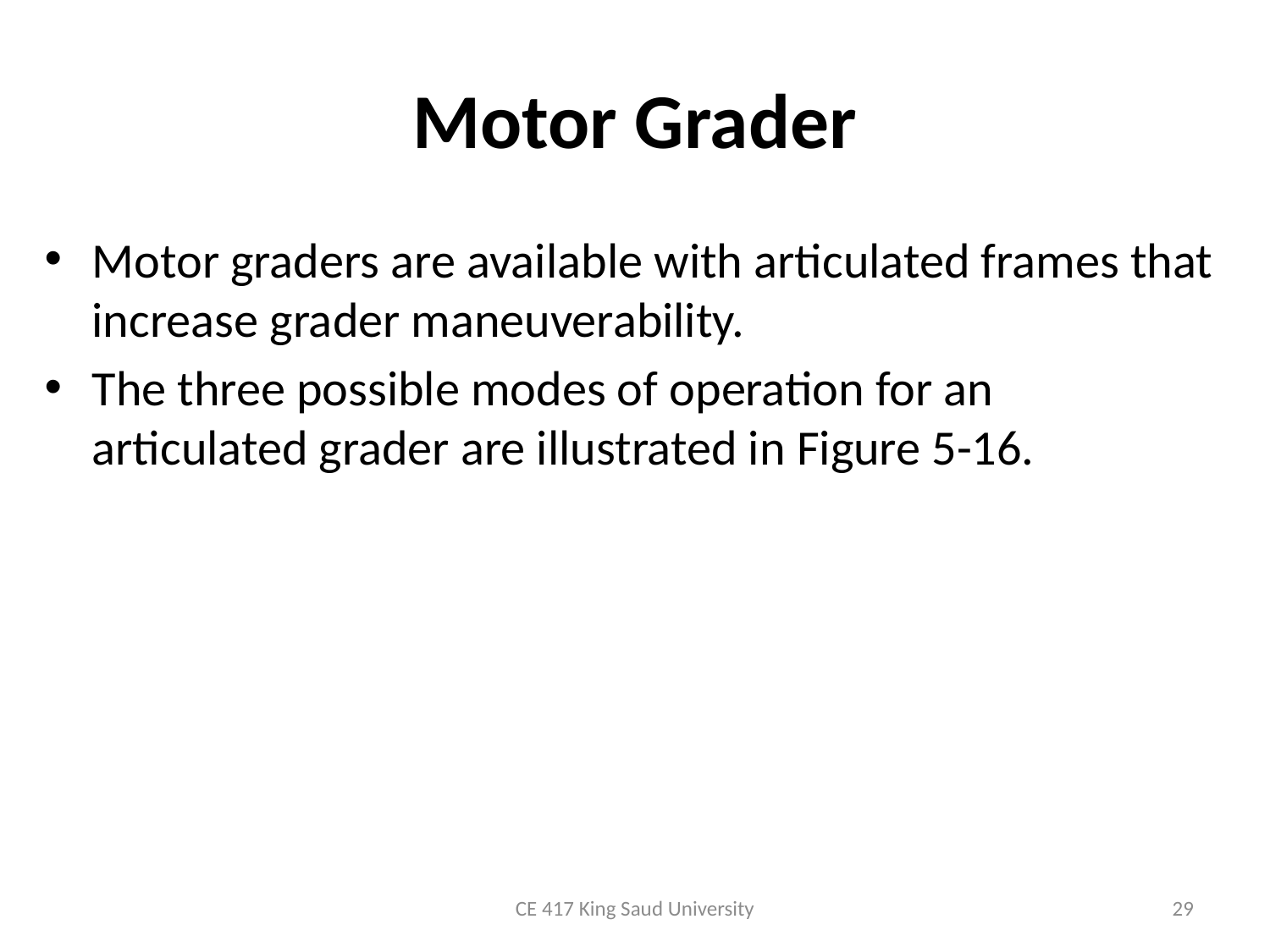

# Motor Grader
Motor graders are available with articulated frames that increase grader maneuverability.
The three possible modes of operation for an articulated grader are illustrated in Figure 5-16.
CE 417 King Saud University
29